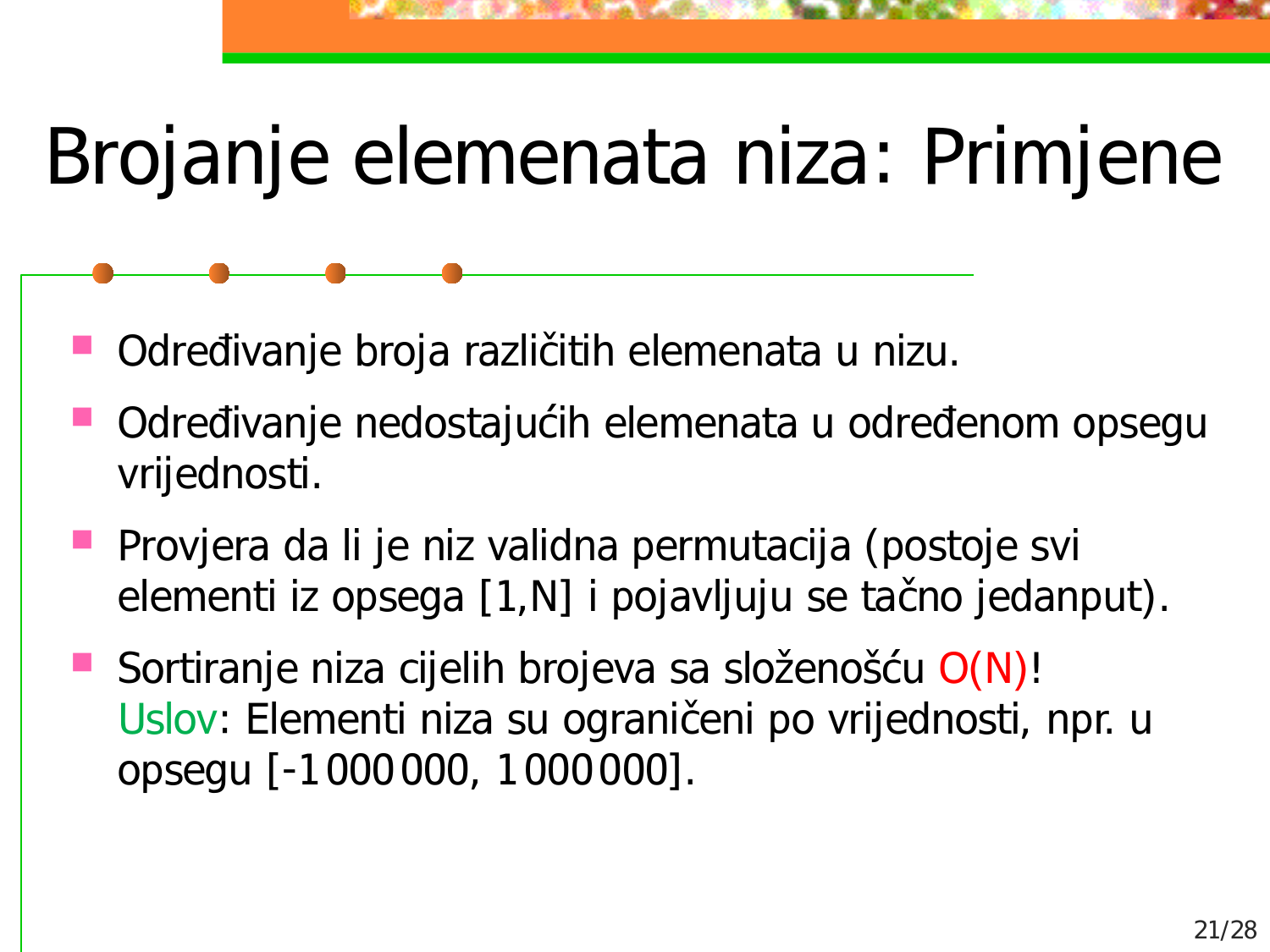

# Brojanje elemenata niza: Primjene
Određivanje broja različitih elemenata u nizu.
Određivanje nedostajućih elemenata u određenom opsegu vrijednosti.
Provjera da li je niz validna permutacija (postoje svi elementi iz opsega [1,N] i pojavljuju se tačno jedanput).
Sortiranje niza cijelih brojeva sa složenošću O(N)!
Uslov: Elementi niza su ograničeni po vrijednosti, npr. u opsegu [-1 000 000, 1 000 000].
21/28